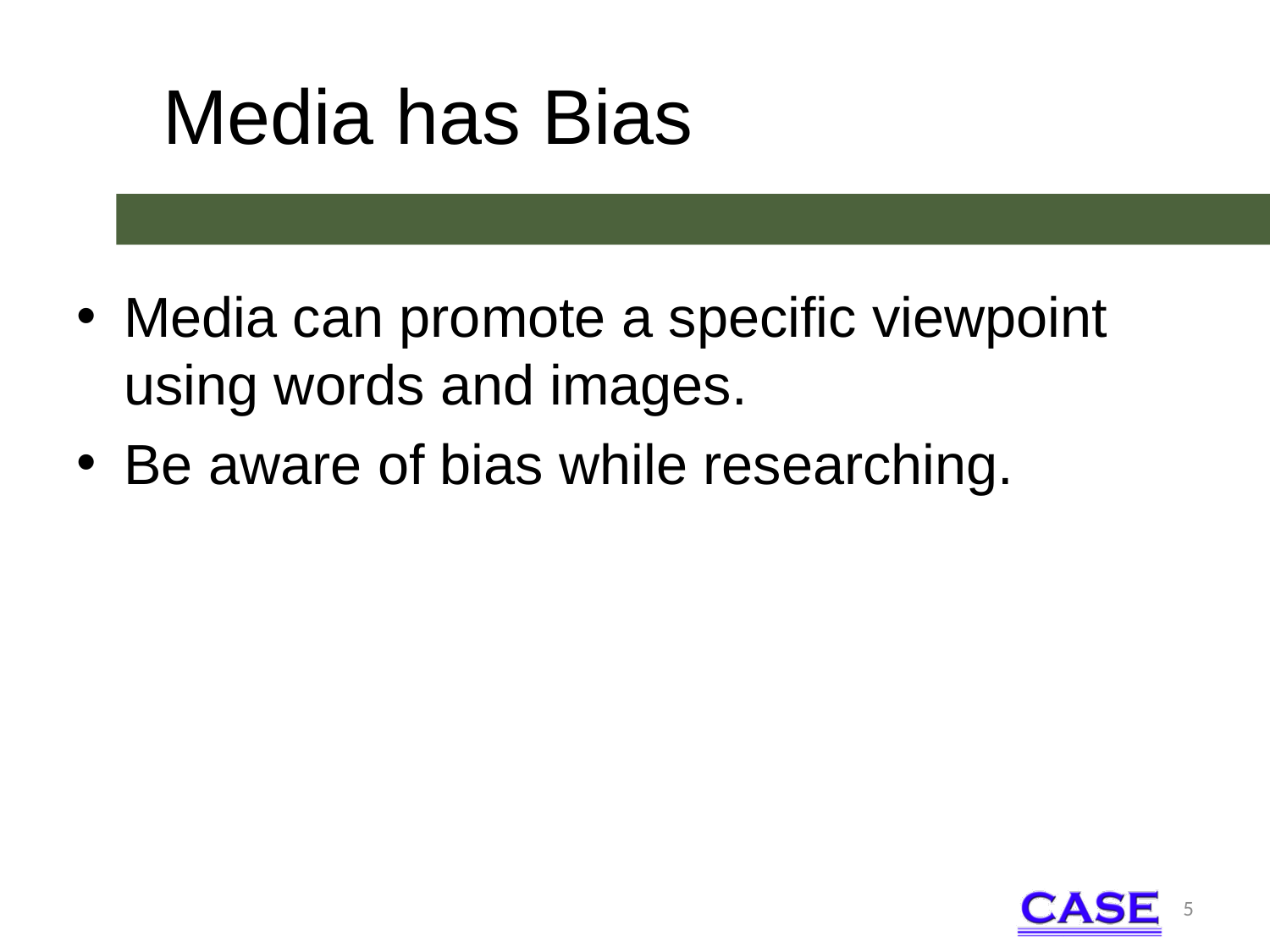

# Media has Bias
Media can promote a specific viewpoint using words and images.
Be aware of bias while researching.

5